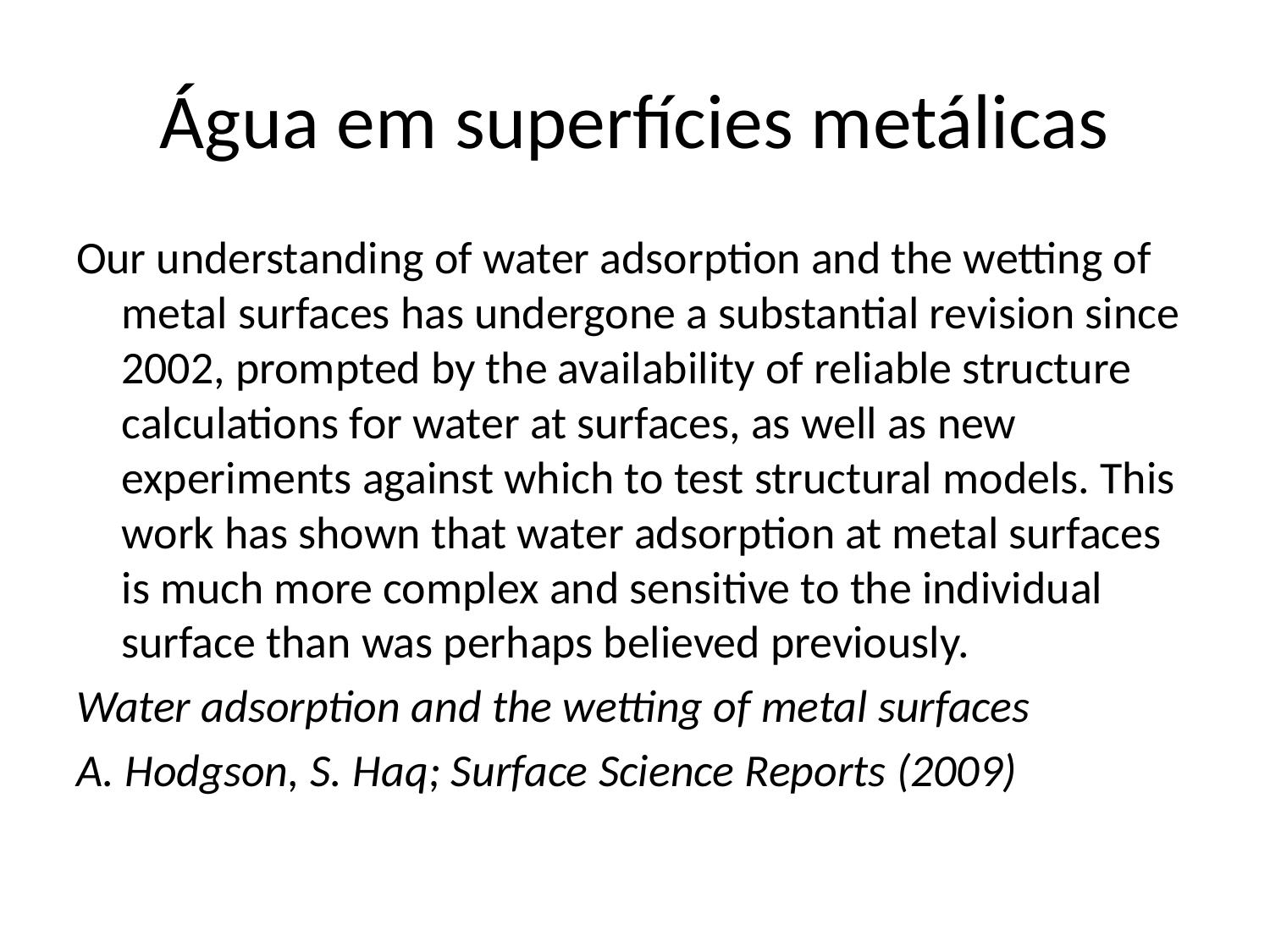

# Água em superfícies metálicas
Our understanding of water adsorption and the wetting of metal surfaces has undergone a substantial revision since 2002, prompted by the availability of reliable structure calculations for water at surfaces, as well as new experiments against which to test structural models. This work has shown that water adsorption at metal surfaces is much more complex and sensitive to the individual surface than was perhaps believed previously.
Water adsorption and the wetting of metal surfaces
A. Hodgson, S. Haq; Surface Science Reports (2009)